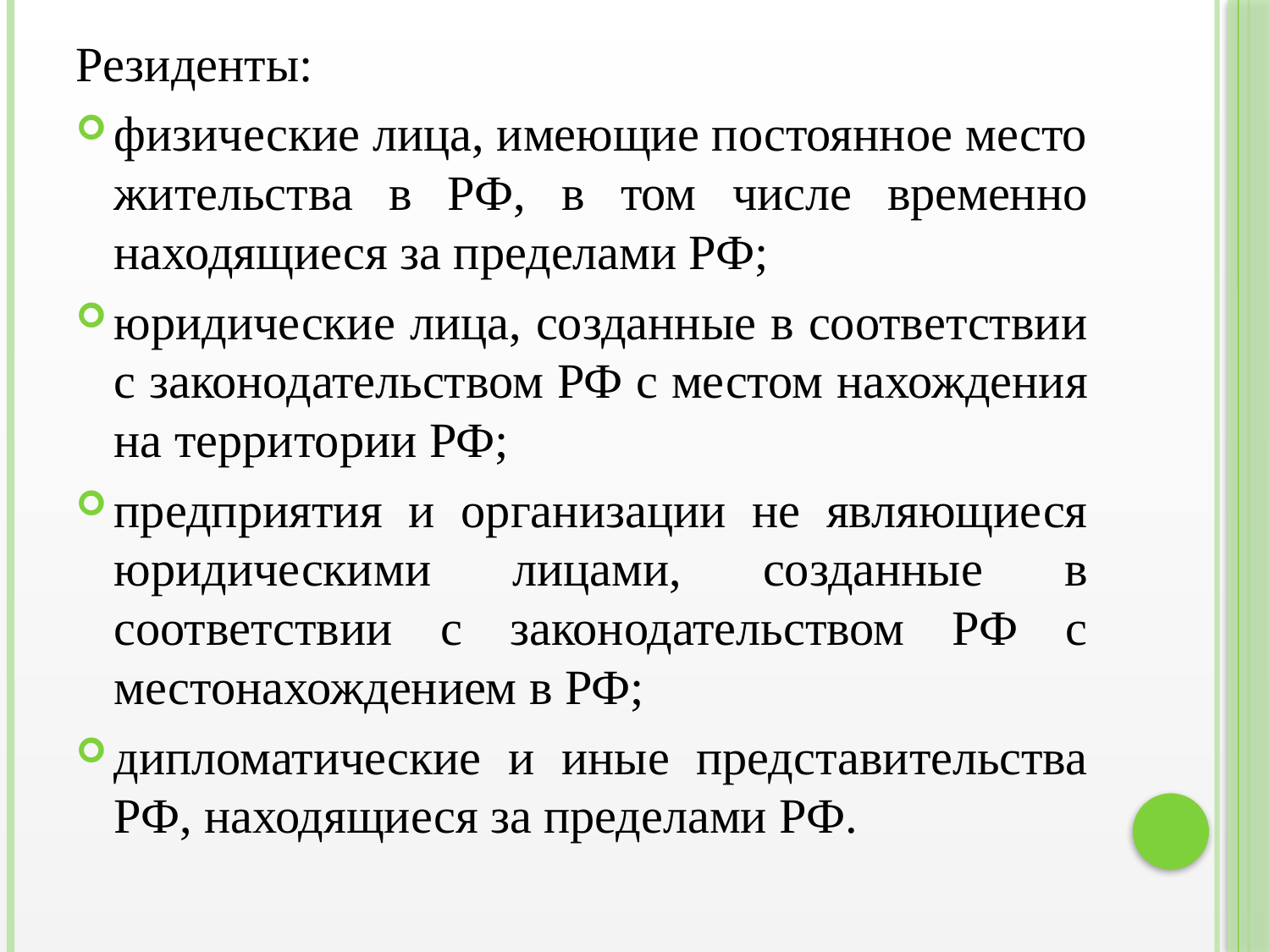

Резиденты:
физические лица, имеющие постоянное место жительства в РФ, в том числе временно находящиеся за пределами РФ;
юридические лица, созданные в соответствии с законодательством РФ с местом нахождения на территории РФ;
предприятия и организации не являющиеся юридическими лицами, созданные в соответствии с законодательством РФ с местонахождением в РФ;
дипломатические и иные представительства РФ, находящиеся за пределами РФ.